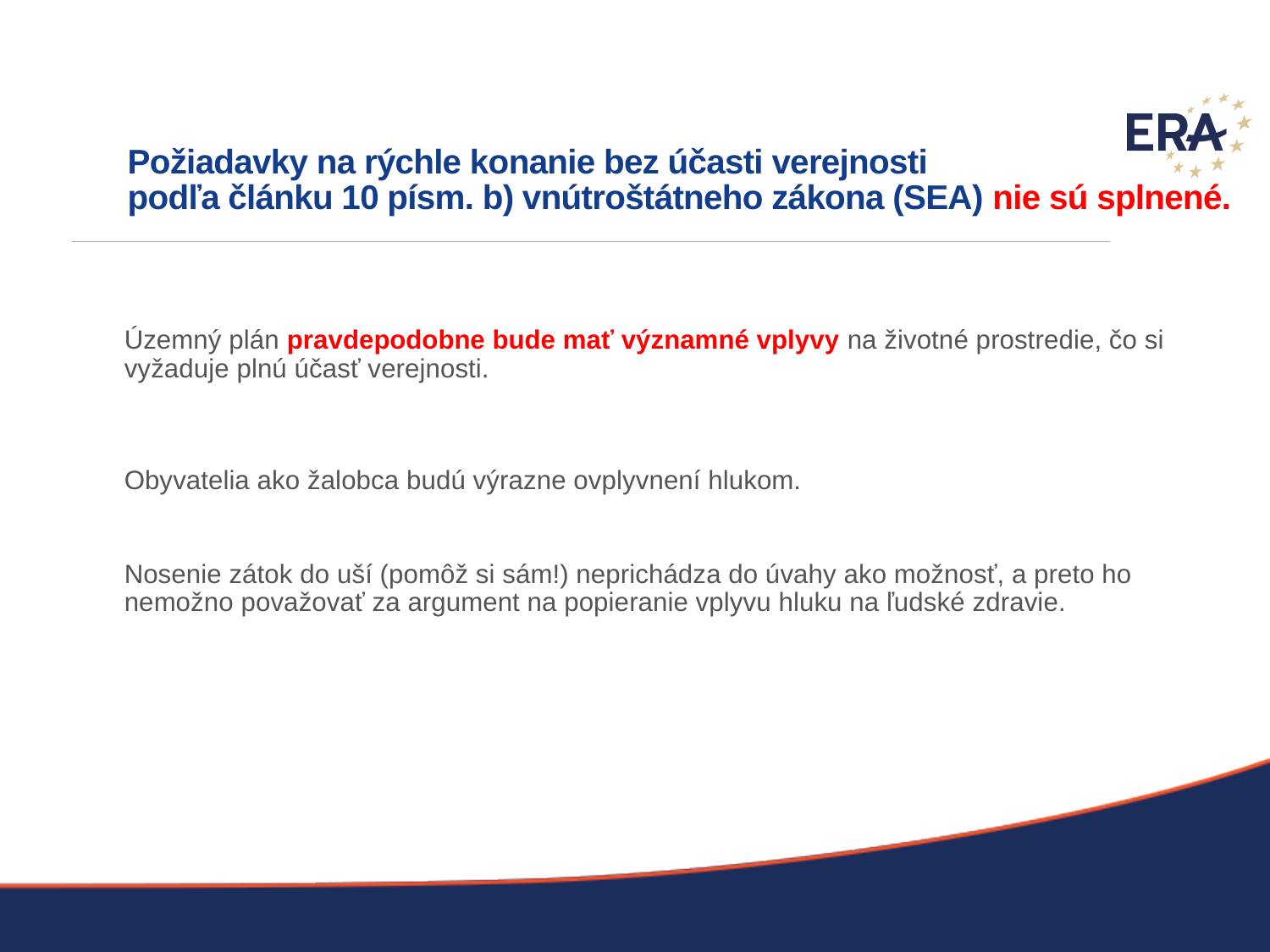

# Požiadavky na rýchle konanie bez účasti verejnosti podľa článku 10 písm. b) vnútroštátneho zákona (SEA) nie sú splnené.

Územný plán pravdepodobne bude mať významné vplyvy na životné prostredie, čo si vyžaduje plnú účasť verejnosti.

Obyvatelia ako žalobca budú výrazne ovplyvnení hlukom.

Nosenie zátok do uší (pomôž si sám!) neprichádza do úvahy ako možnosť, a preto ho nemožno považovať za argument na popieranie vplyvu hluku na ľudské zdravie.